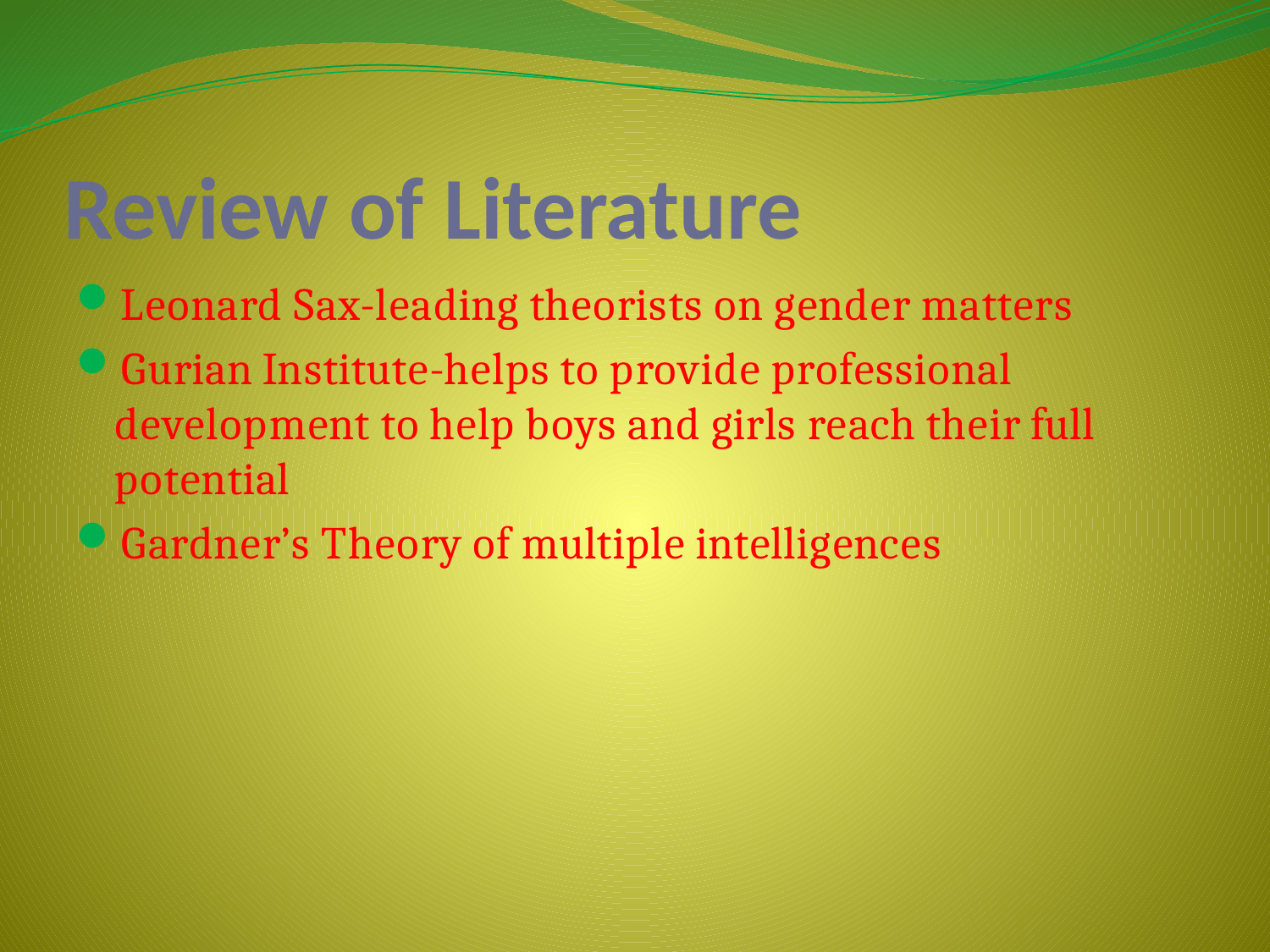

# Review of Literature
Leonard Sax-leading theorists on gender matters
Gurian Institute-helps to provide professional development to help boys and girls reach their full potential
Gardner’s Theory of multiple intelligences